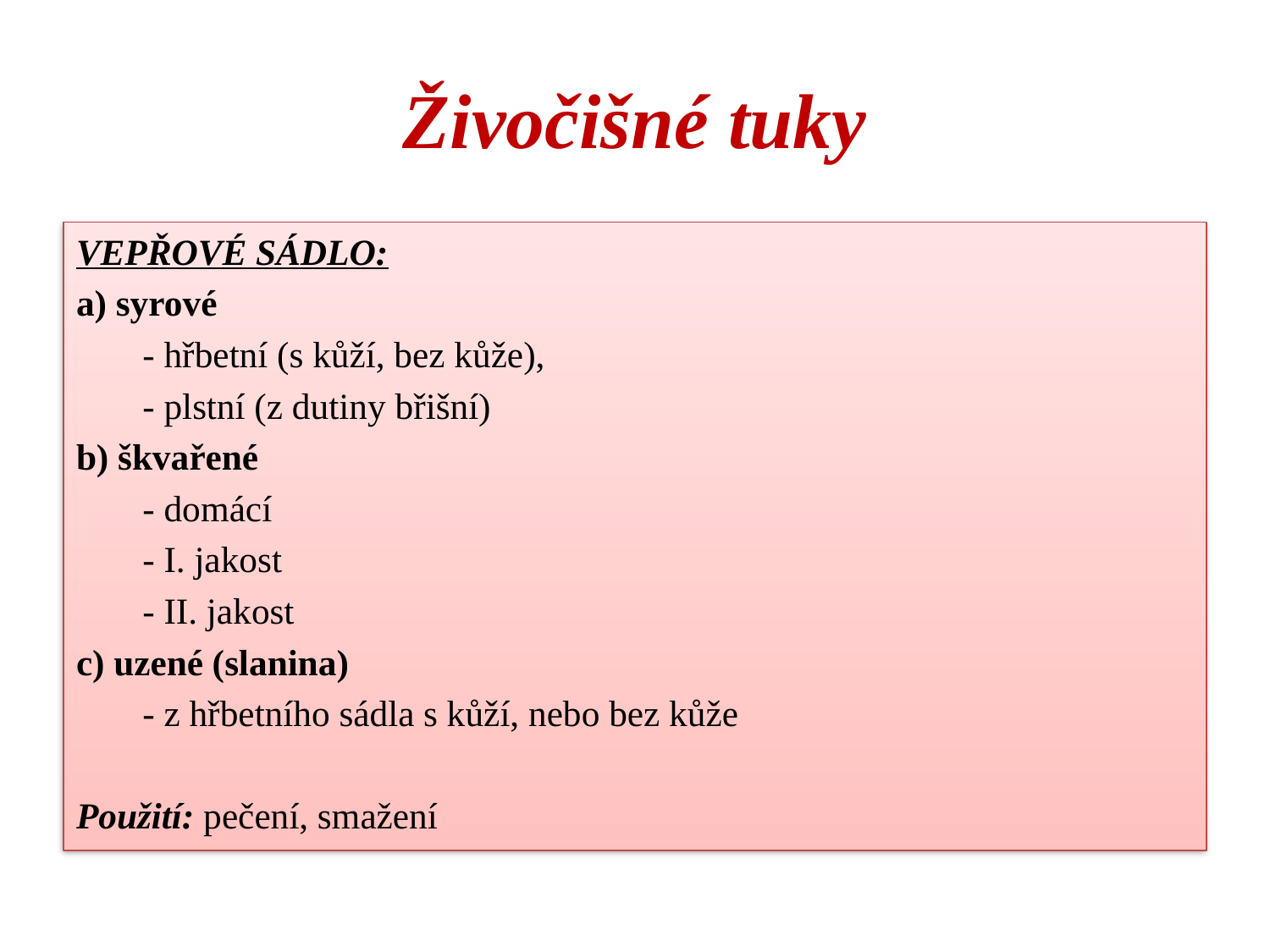

# Živočišné tuky
VEPŘOVÉ SÁDLO:
a) syrové
	- hřbetní (s kůží, bez kůže),
	- plstní (z dutiny břišní)
b) škvařené
	- domácí
	- I. jakost
	- II. jakost
c) uzené (slanina)
	- z hřbetního sádla s kůží, nebo bez kůže

Použití: pečení, smažení